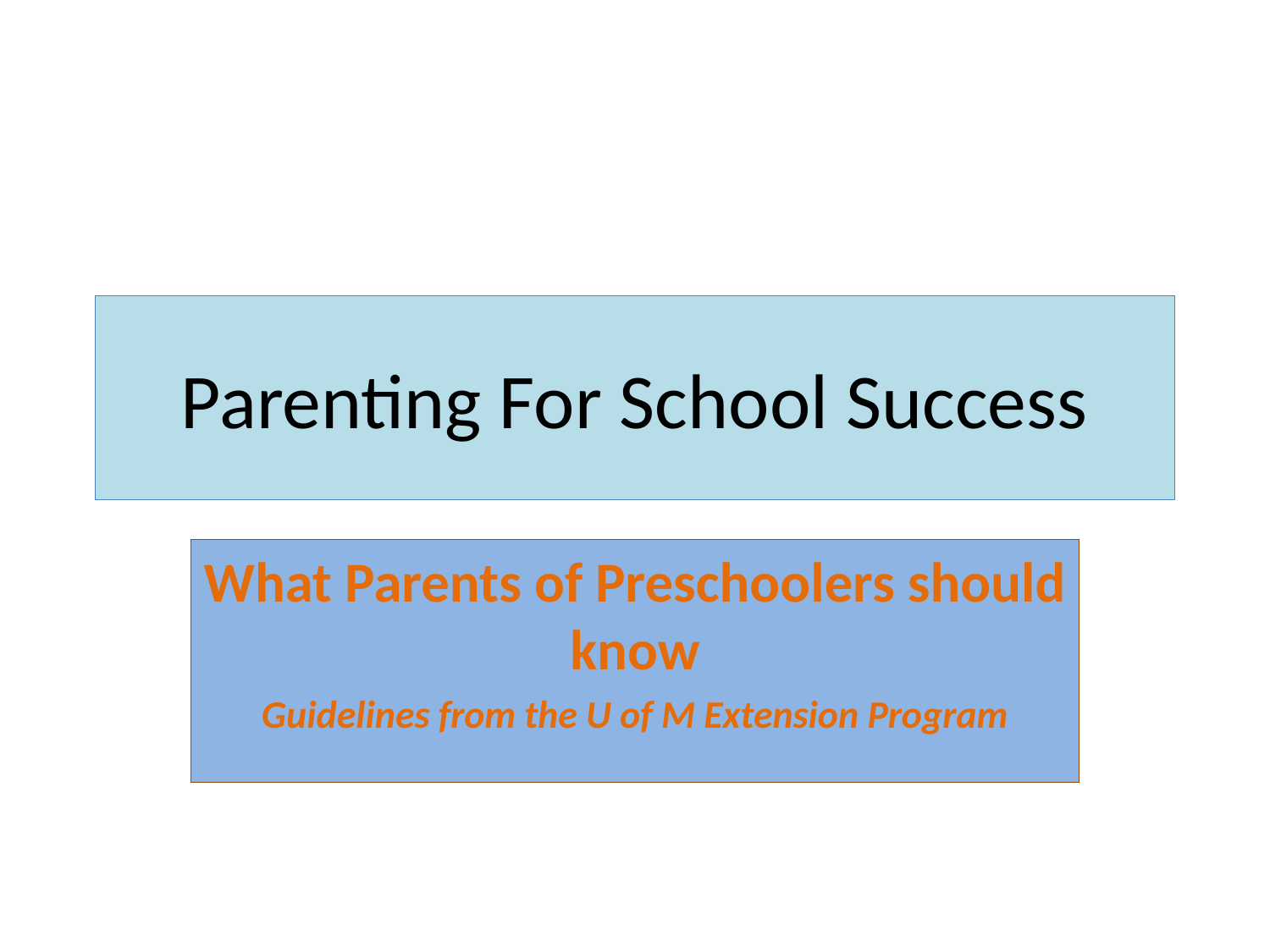

# Parenting For School Success
What Parents of Preschoolers should know
Guidelines from the U of M Extension Program